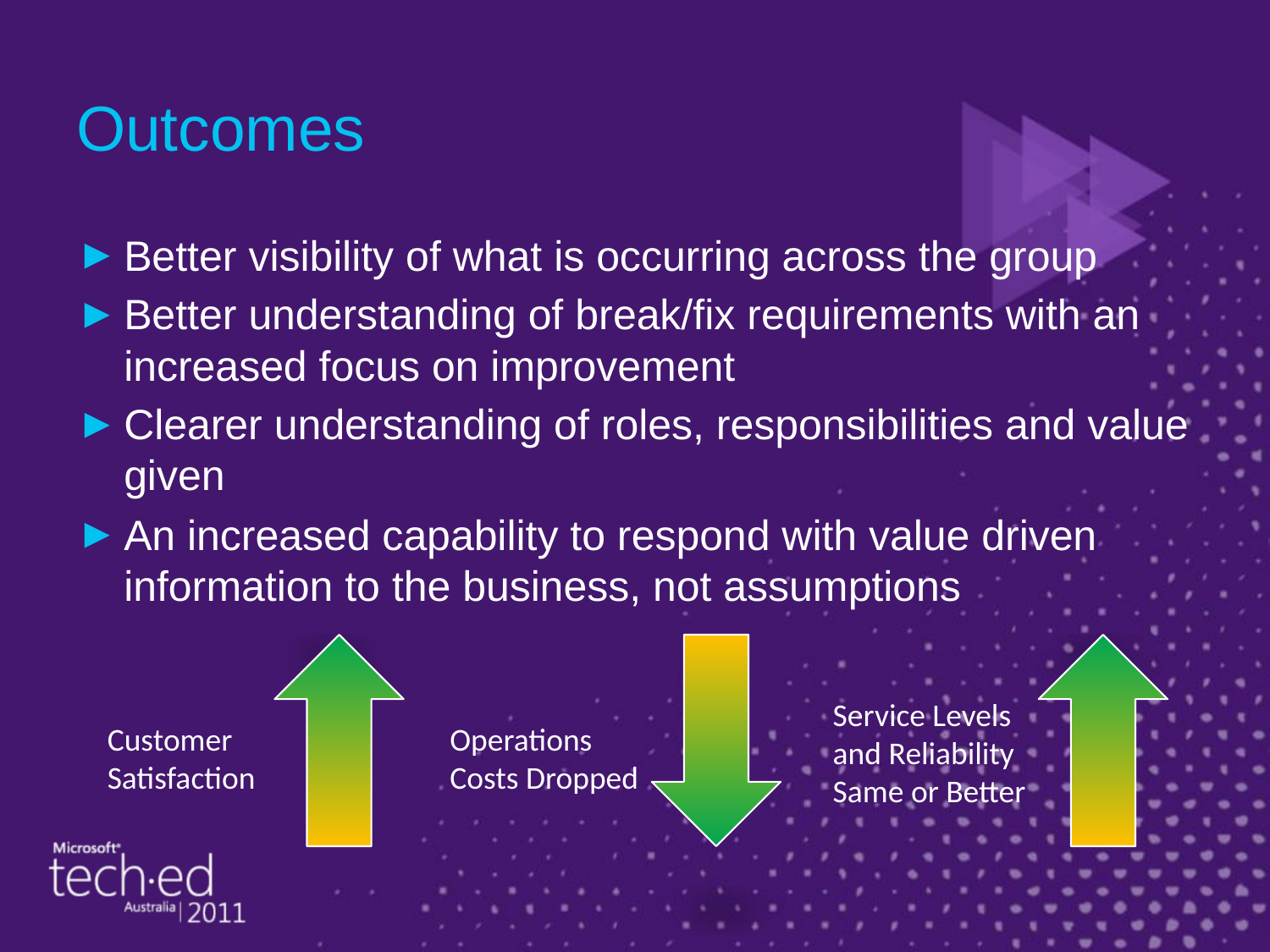

# Outcomes
Better visibility of what is occurring across the group
Better understanding of break/fix requirements with an increased focus on improvement
Clearer understanding of roles, responsibilities and value given
An increased capability to respond with value driven information to the business, not assumptions

Service Levels and Reliability Same or Better
Operations Costs Dropped
Customer Satisfaction